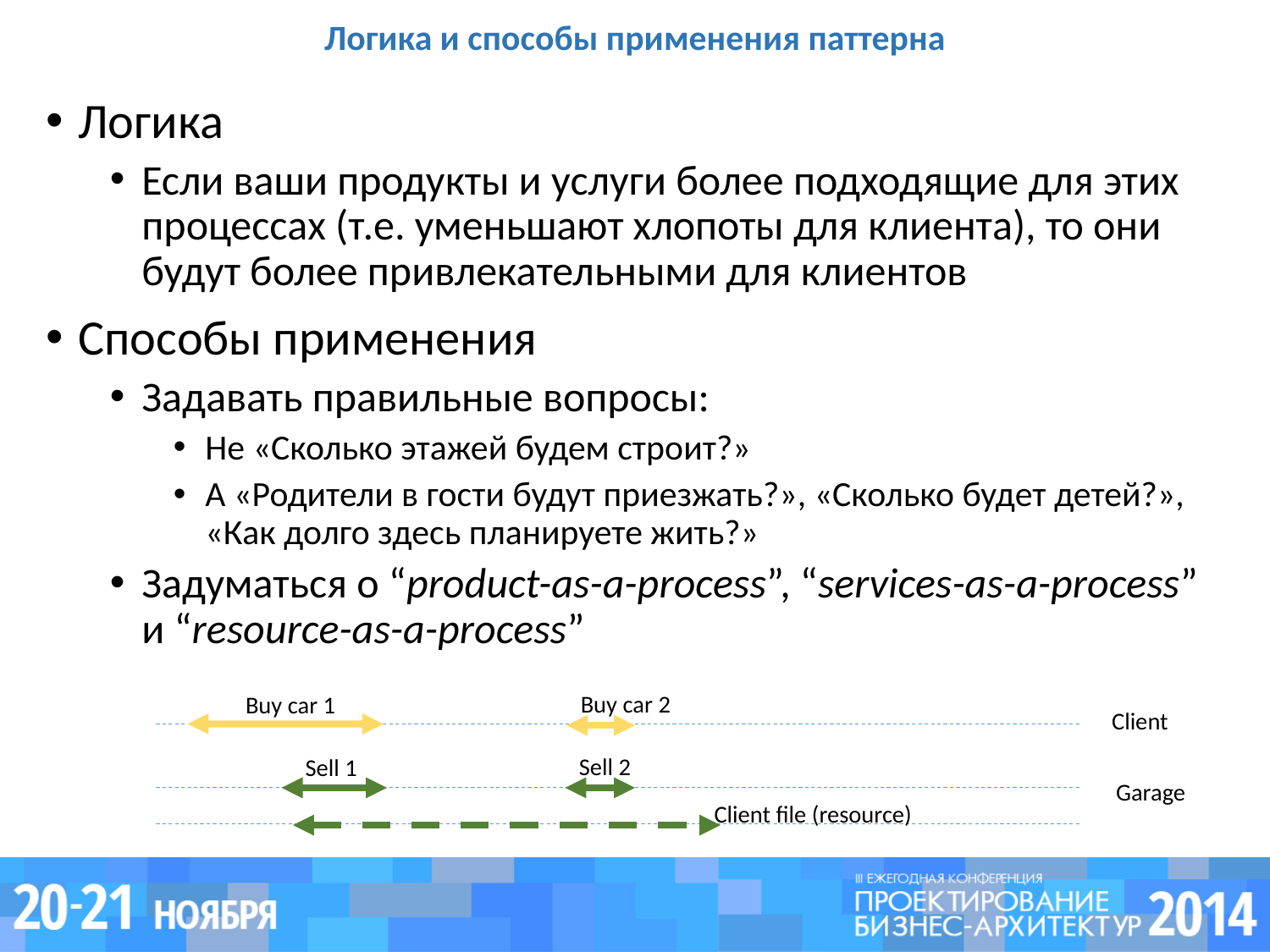

# Логика и способы применения паттерна
Логика
Если ваши продукты и услуги более подходящие для этих процессах (т.е. уменьшают хлопоты для клиента), то они будут более привлекательными для клиентов
Способы применения
Задавать правильные вопросы:
Не «Сколько этажей будем строит?»
А «Родители в гости будут приезжать?», «Сколько будет детей?», «Как долго здесь планируете жить?»
Задуматься о “product-as-a-process”, “services-as-a-process” и “resource-as-a-process”
Buy car 2
Buy car 1
Client
Sell 2
Sell 1
Garage
Client file (resource)